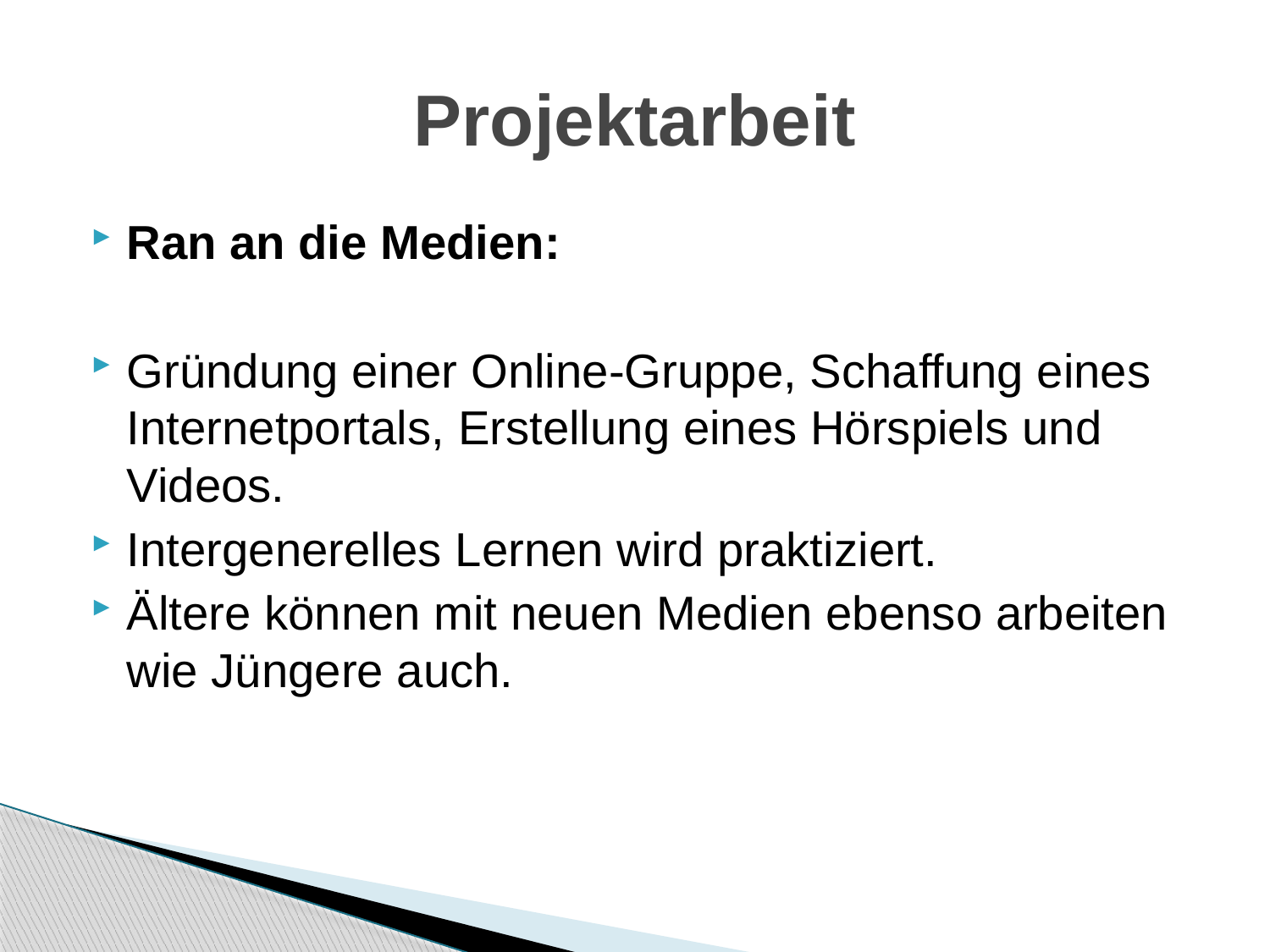

# Projektarbeit
Ran an die Medien:

Gründung einer Online-Gruppe, Schaffung eines Internetportals, Erstellung eines Hörspiels und Videos.
Intergenerelles Lernen wird praktiziert.
Ältere können mit neuen Medien ebenso arbeiten wie Jüngere auch.